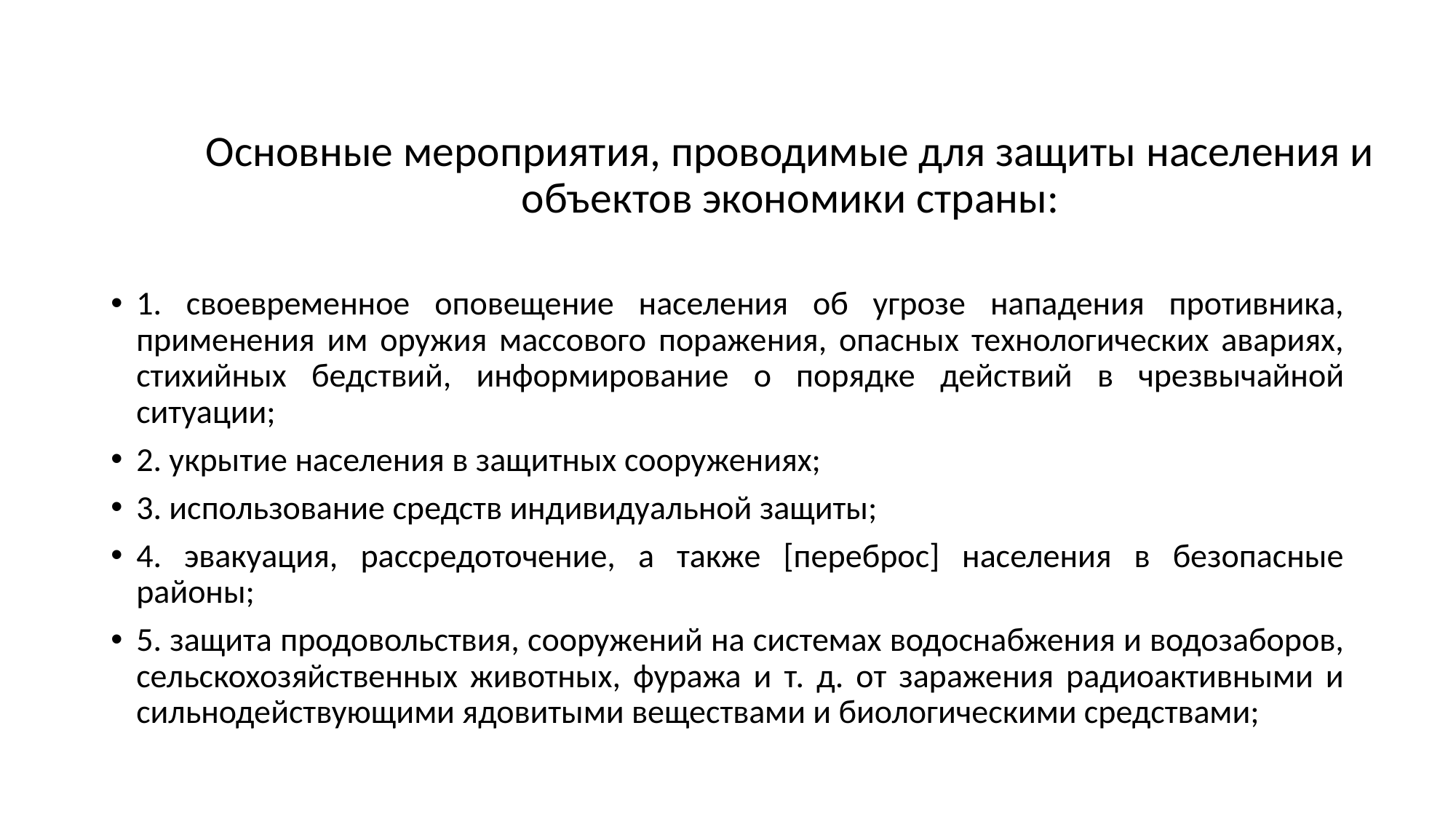

# Основные мероприятия, проводимые для защиты населения и объектов экономики страны:
1. своевременное оповещение населения об угрозе нападения противника, применения им оружия массового поражения, опасных технологических авариях, стихийных бедствий, информирование о порядке действий в чрезвычайной ситуации;
2. укрытие населения в защитных сооружениях;
3. использование средств индивидуальной защиты;
4. эвакуация, рассредоточение, а также [переброс] населения в безопасные районы;
5. защита продовольствия, сооружений на системах водоснабжения и водозаборов, сельскохозяйственных животных, фуража и т. д. от заражения радиоактивными и сильнодействующими ядовитыми веществами и биологическими средствами;